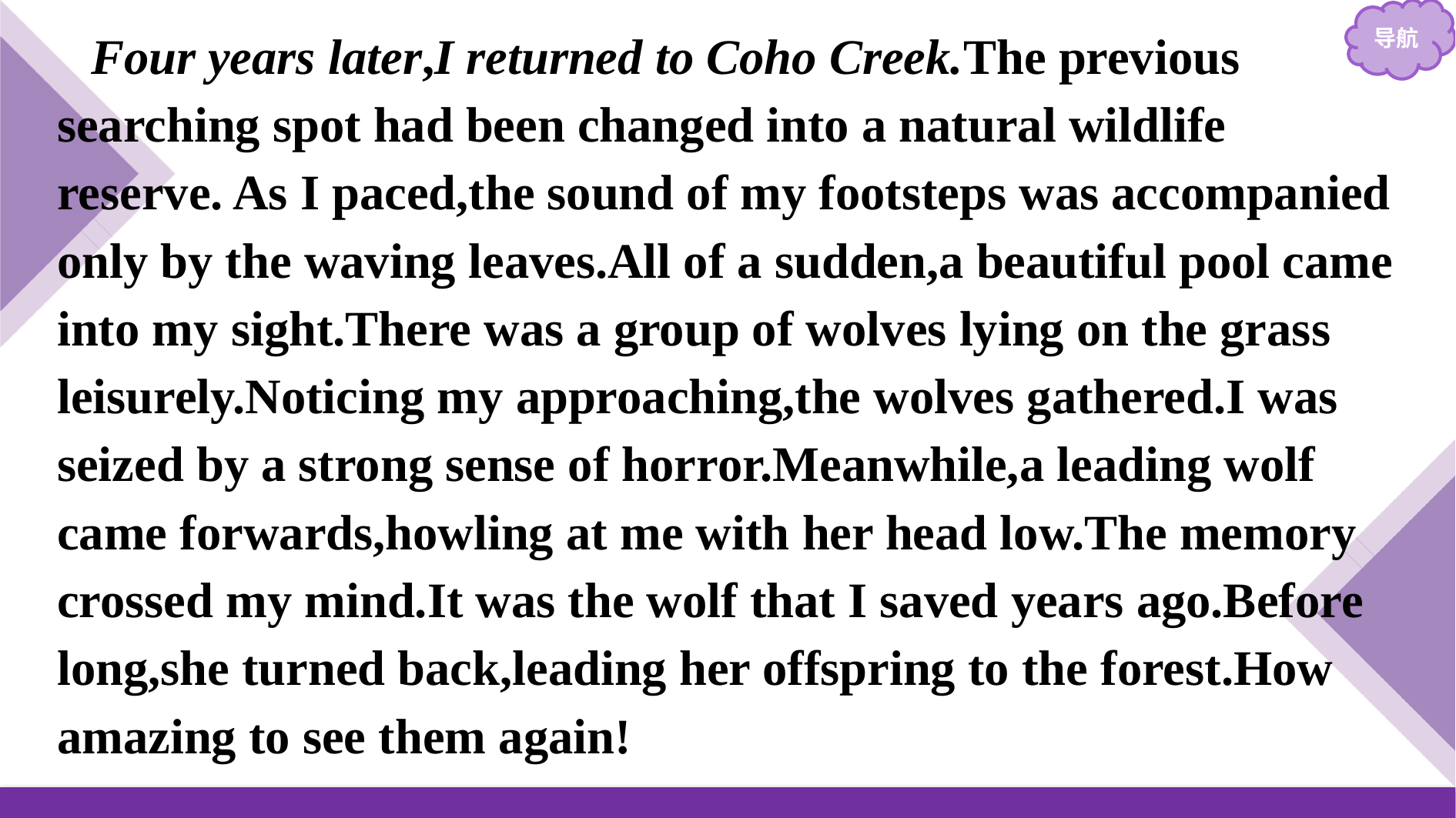

Four years later,I returned to Coho Creek.The previous searching spot had been changed into a natural wildlife reserve. As I paced,the sound of my footsteps was accompanied only by the waving leaves.All of a sudden,a beautiful pool came into my sight.There was a group of wolves lying on the grass leisurely.Noticing my approaching,the wolves gathered.I was seized by a strong sense of horror.Meanwhile,a leading wolf came forwards,howling at me with her head low.The memory crossed my mind.It was the wolf that I saved years ago.Before long,she turned back,leading her offspring to the forest.How amazing to see them again!